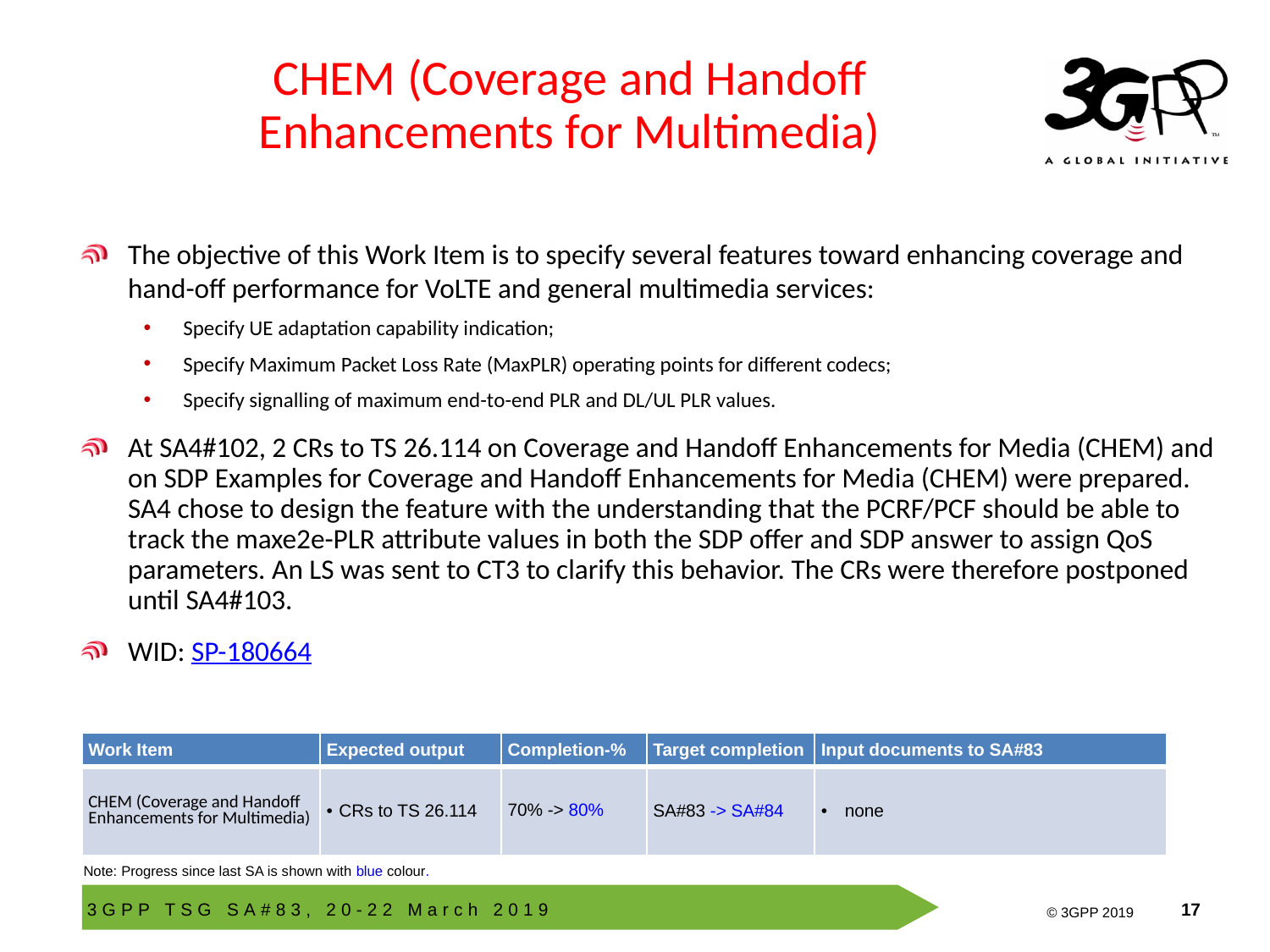

# CHEM (Coverage and Handoff Enhancements for Multimedia)
The objective of this Work Item is to specify several features toward enhancing coverage and hand-off performance for VoLTE and general multimedia services:
Specify UE adaptation capability indication;
Specify Maximum Packet Loss Rate (MaxPLR) operating points for different codecs;
Specify signalling of maximum end-to-end PLR and DL/UL PLR values.
At SA4#102, 2 CRs to TS 26.114 on Coverage and Handoff Enhancements for Media (CHEM) and on SDP Examples for Coverage and Handoff Enhancements for Media (CHEM) were prepared. SA4 chose to design the feature with the understanding that the PCRF/PCF should be able to track the maxe2e-PLR attribute values in both the SDP offer and SDP answer to assign QoS parameters. An LS was sent to CT3 to clarify this behavior. The CRs were therefore postponed until SA4#103.
WID: SP-180664

| Work Item | Expected output | Completion-% | Target completion | Input documents to SA#83 |
| --- | --- | --- | --- | --- |
| CHEM (Coverage and Handoff Enhancements for Multimedia) | CRs to TS 26.114 | 70% -> 80% | SA#83 -> SA#84 | none |
Note: Progress since last SA is shown with blue colour.